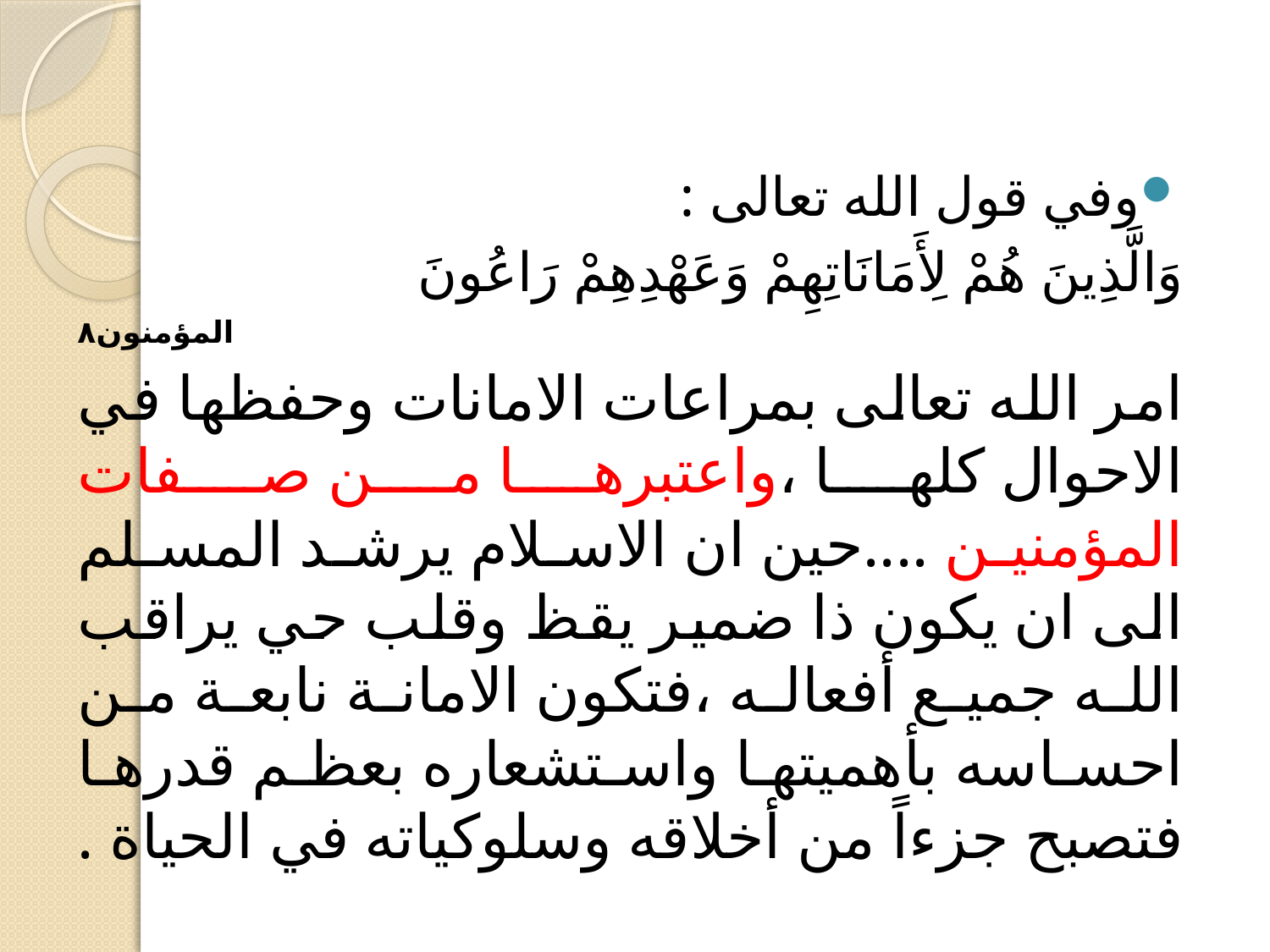

وفي قول الله تعالى :
وَالَّذِينَ هُمْ لِأَمَانَاتِهِمْ وَعَهْدِهِمْ رَاعُونَ
المؤمنون٨
امر الله تعالى بمراعات الامانات وحفظها في الاحوال كلها ،واعتبرها من صفات المؤمنين ....حين ان الاسلام يرشد المسلم الى ان يكون ذا ضمير يقظ وقلب حي يراقب الله جميع أفعاله ،فتكون الامانة نابعة من احساسه بأهميتها واستشعاره بعظم قدرها فتصبح جزءاً من أخلاقه وسلوكياته في الحياة .